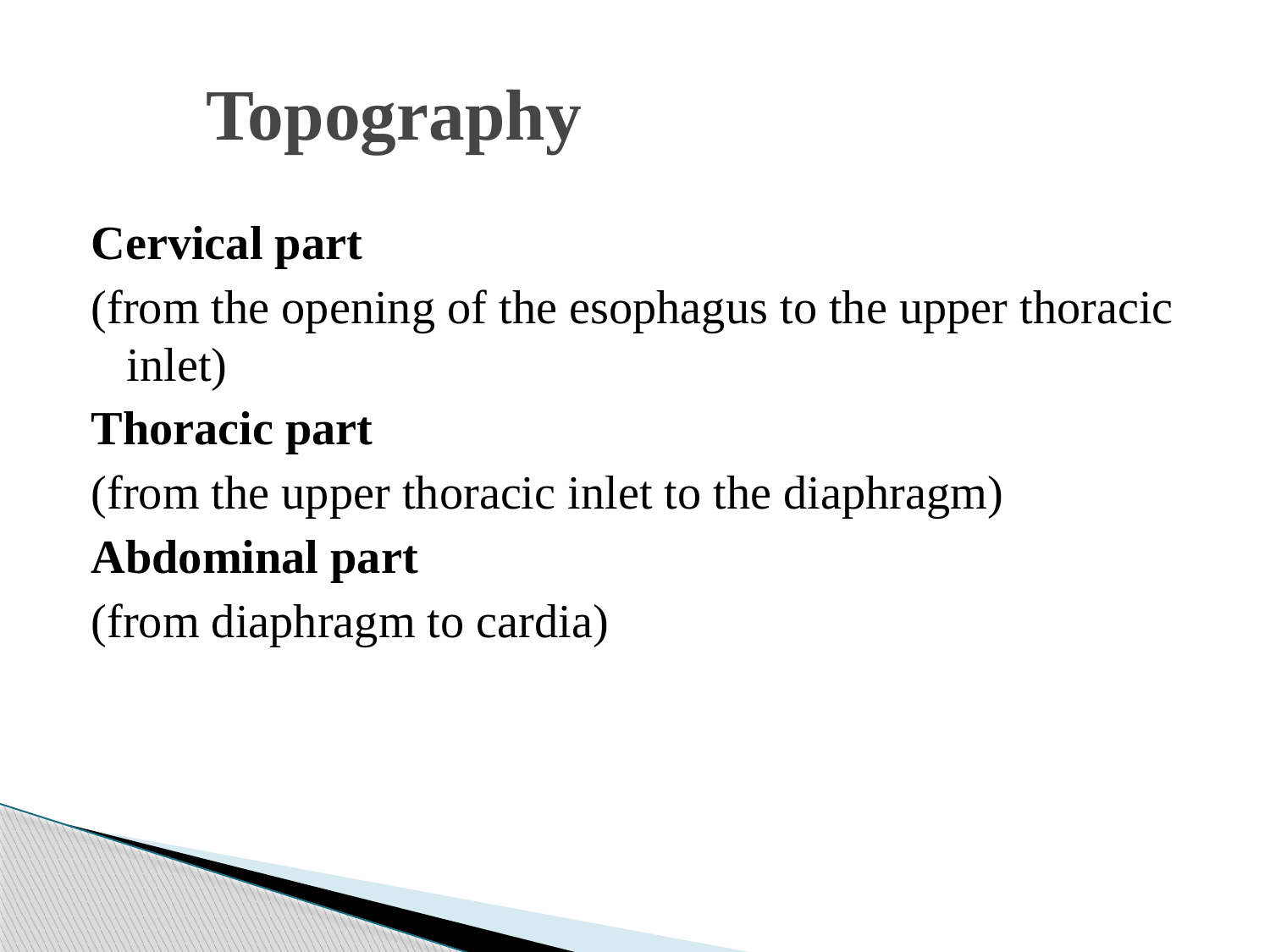

# Topography
Cervical part
(from the opening of the esophagus to the upper thoracic inlet)
Thoracic part
(from the upper thoracic inlet to the diaphragm)
Abdominal part
(from diaphragm to cardia)